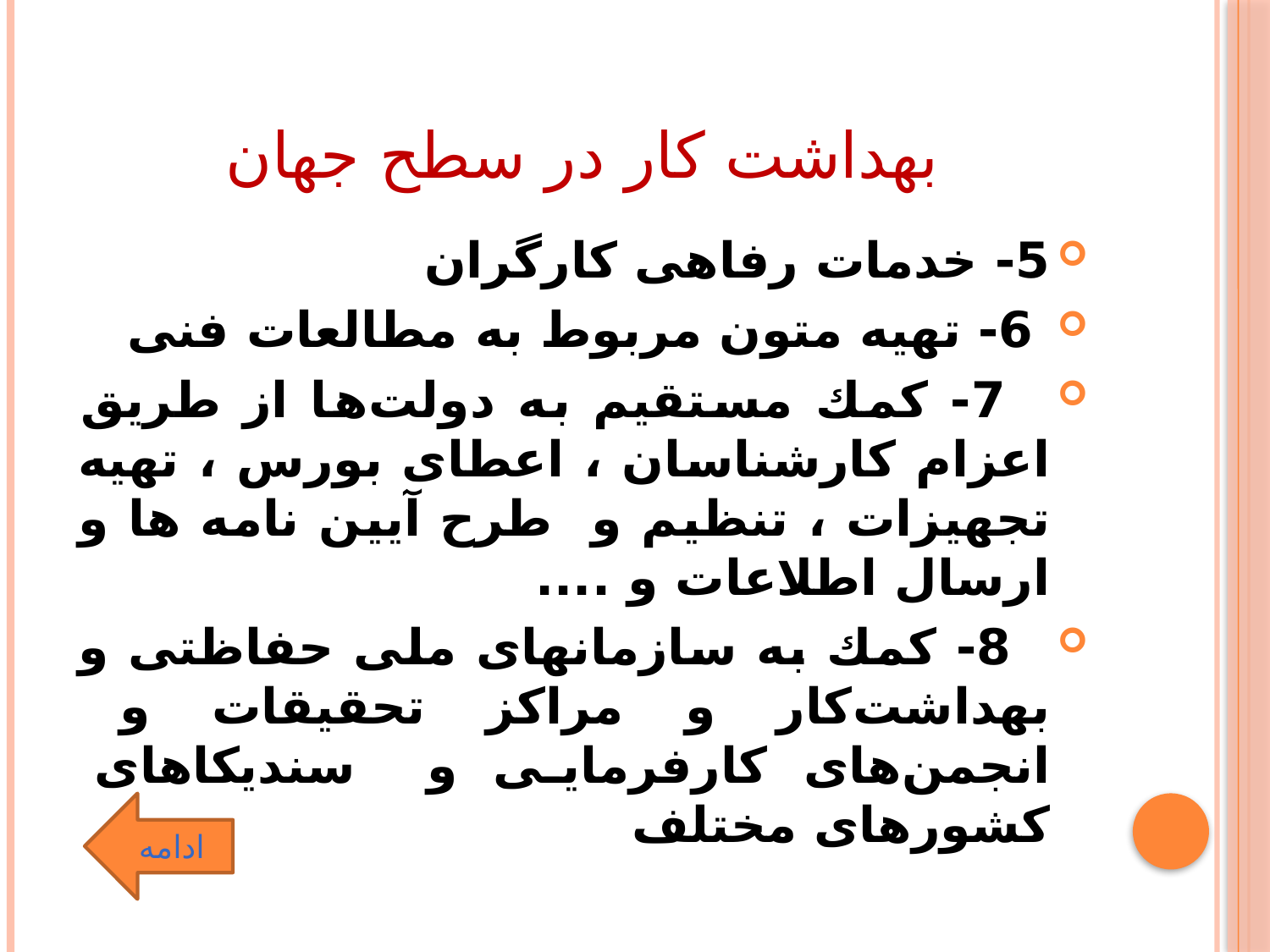

# بهداشت کار در سطح جهان
5- خدمات رفاهی كارگران
 6- تهیه متون مربوط به مطالعات فنی
  7- كمك مستقیم به دولت‌ها از طریق اعزام كارشناسان ، اعطای بورس ، تهیه تجهیزات ، تنظیم و  طرح آیین نامه ها و ارسال اطلاعات و ....
  8- كمك به سازمانهای ملی حفاظتی و بهداشت‌كار و مراكز تحقیقات و انجمن‌های كارفرمایی و  سندیكاهای كشورهای مختلف
ادامه